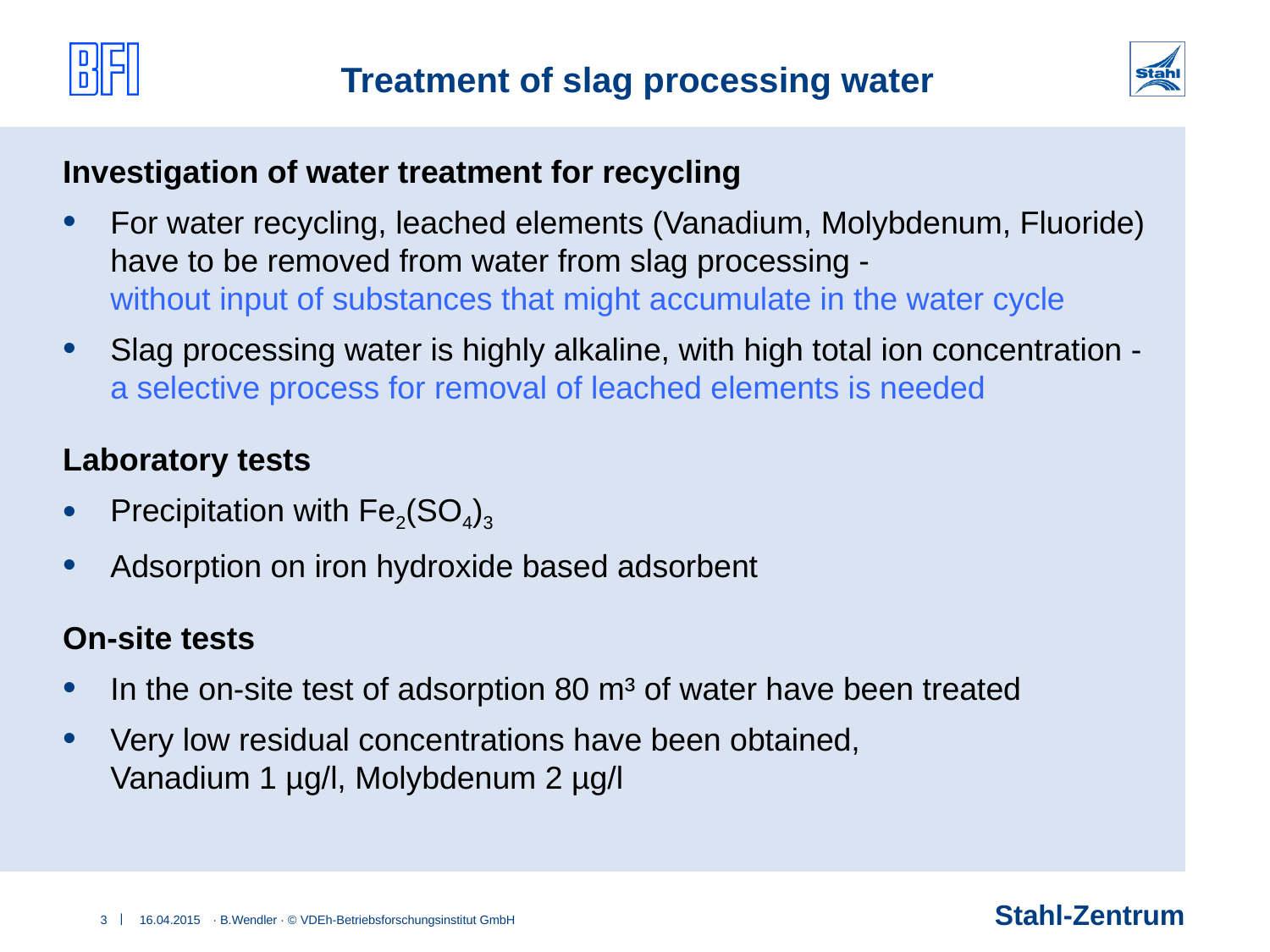

# Treatment of slag processing water
Investigation of water treatment for recycling
For water recycling, leached elements (Vanadium, Molybdenum, Fluoride) have to be removed from water from slag processing -
without input of substances that might accumulate in the water cycle
Slag processing water is highly alkaline, with high total ion concentration -
a selective process for removal of leached elements is needed
Laboratory tests
Precipitation with Fe2(SO4)3
Adsorption on iron hydroxide based adsorbent
On-site tests
In the on-site test of adsorption 80 m³ of water have been treated
Very low residual concentrations have been obtained,
Vanadium 1 µg/l, Molybdenum 2 µg/l

3
16.04.2015
· B.Wendler · © VDEh-Betriebsforschungsinstitut GmbH